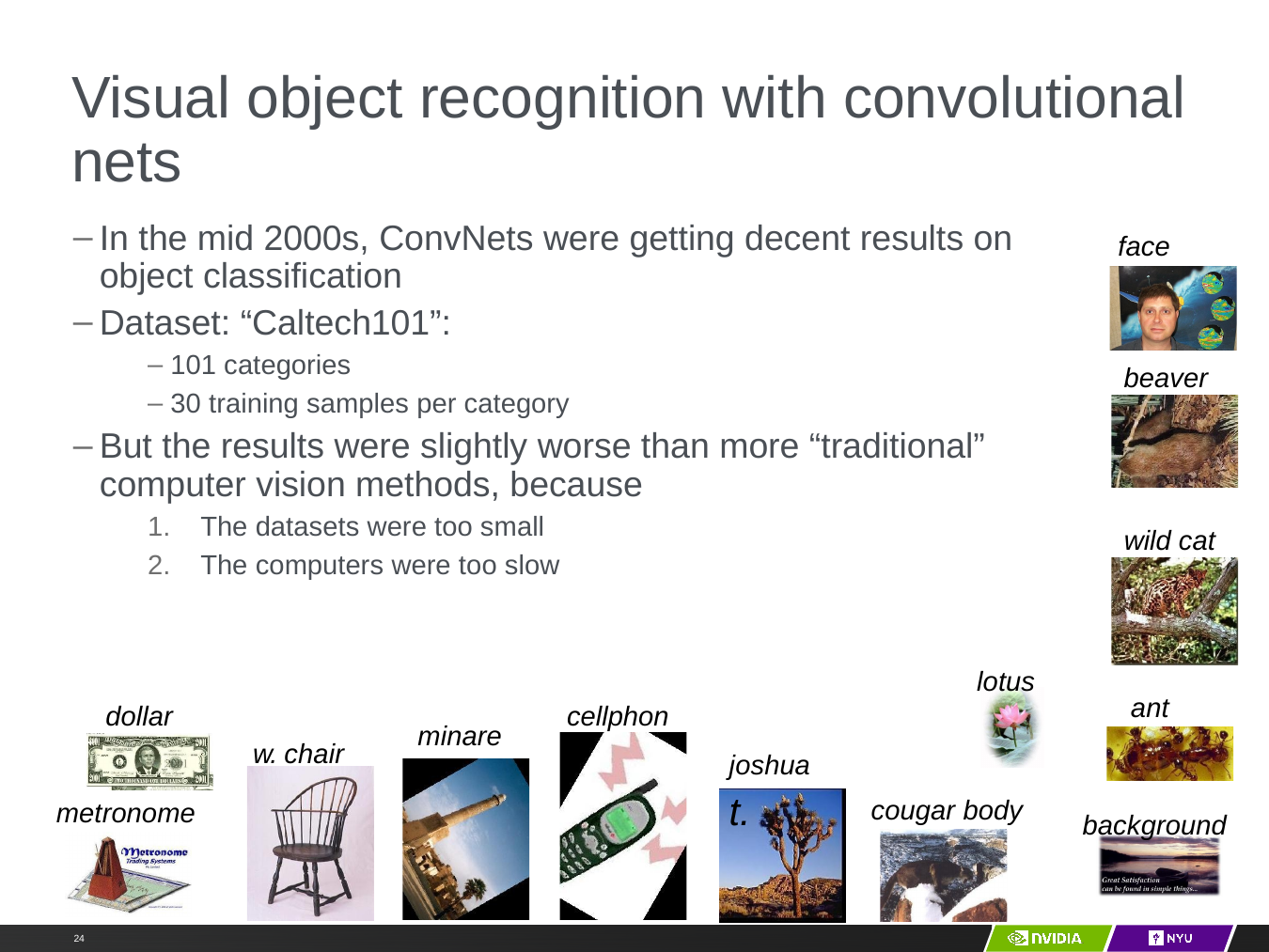

# Visual object recognition with convolutional nets
In the mid 2000s, ConvNets were getting decent results on  object classification
Dataset: “Caltech101”:
101 categories
30 training samples per category
But the results were slightly worse than more “traditional”  computer vision methods, because
The datasets were too small
The computers were too slow

face

beaver

wild cat

lotus

ant
dollar
cellphon
minare

w. chair
joshua
t.
t

metronome
cougar body
background